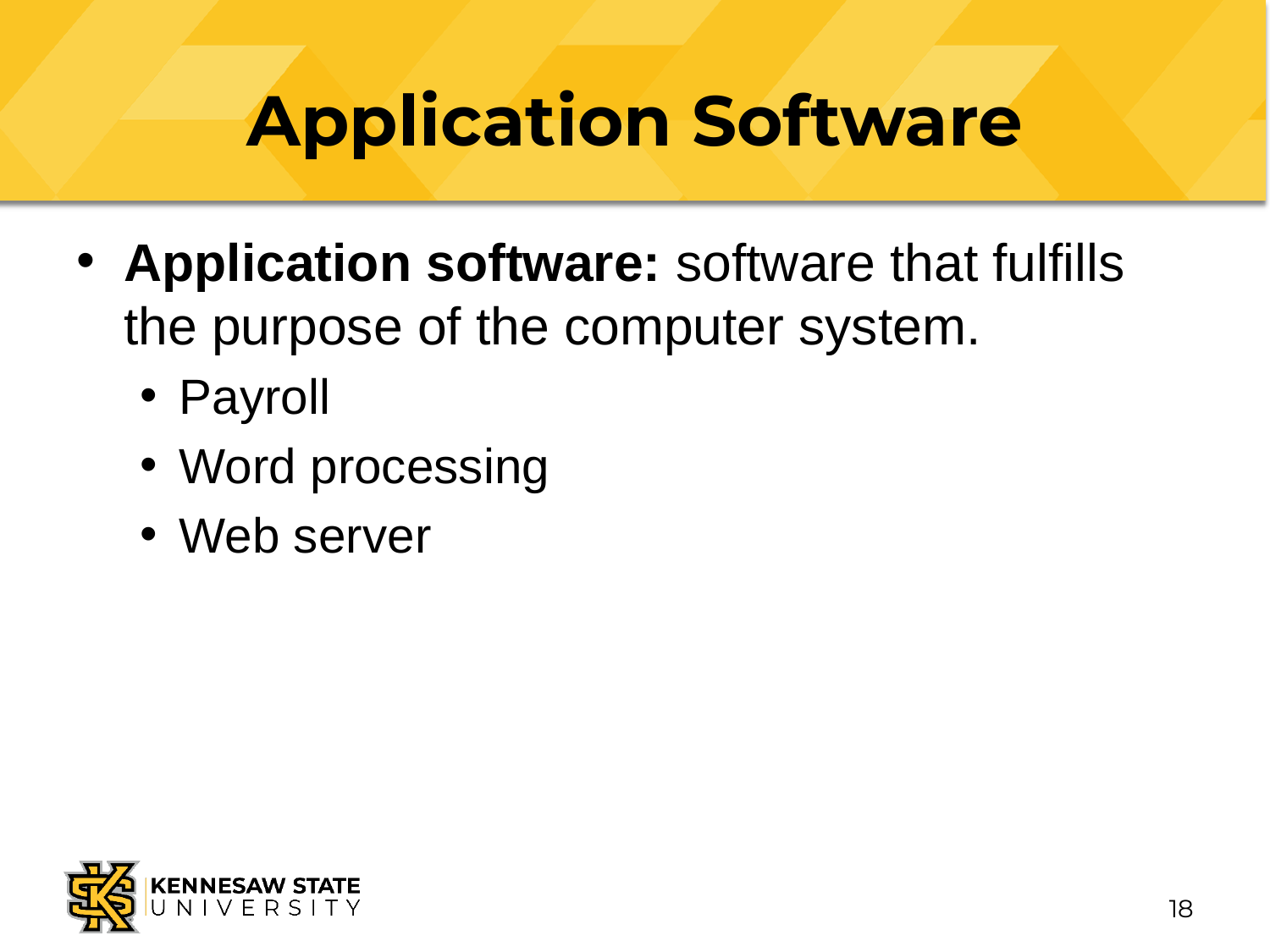

# Application Software
Application software: software that fulfills the purpose of the computer system.
Payroll
Word processing
Web server
18